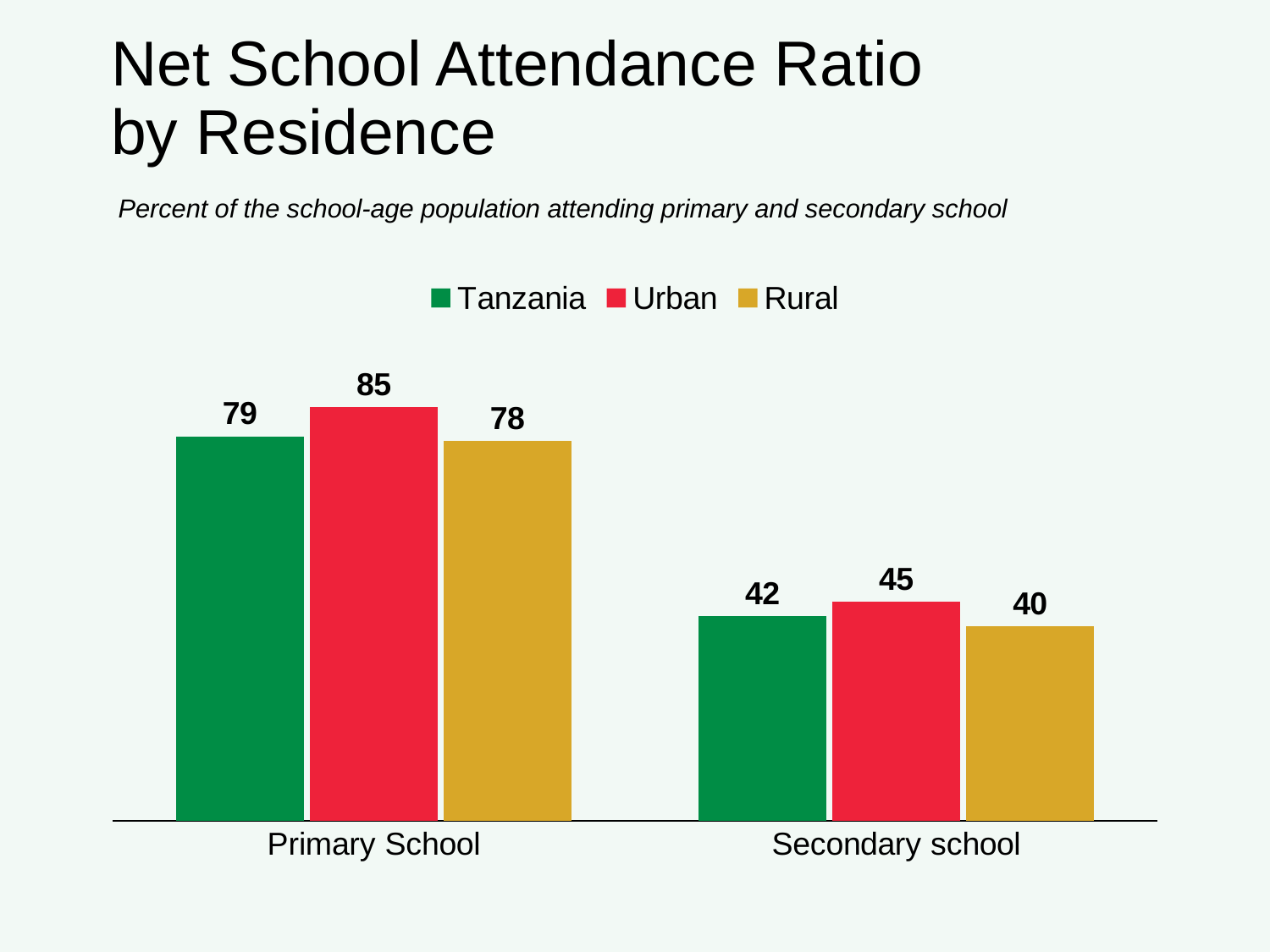

# Net School Attendance Ratio by Residence
Percent of the school-age population attending primary and secondary school

### Chart

| Category | Tanzania | Urban | Rural |
|---|---|---|---|
| Primary School | 79.0 | 85.0 | 78.0 |
| Secondary school | 42.0 | 45.0 | 40.0 |